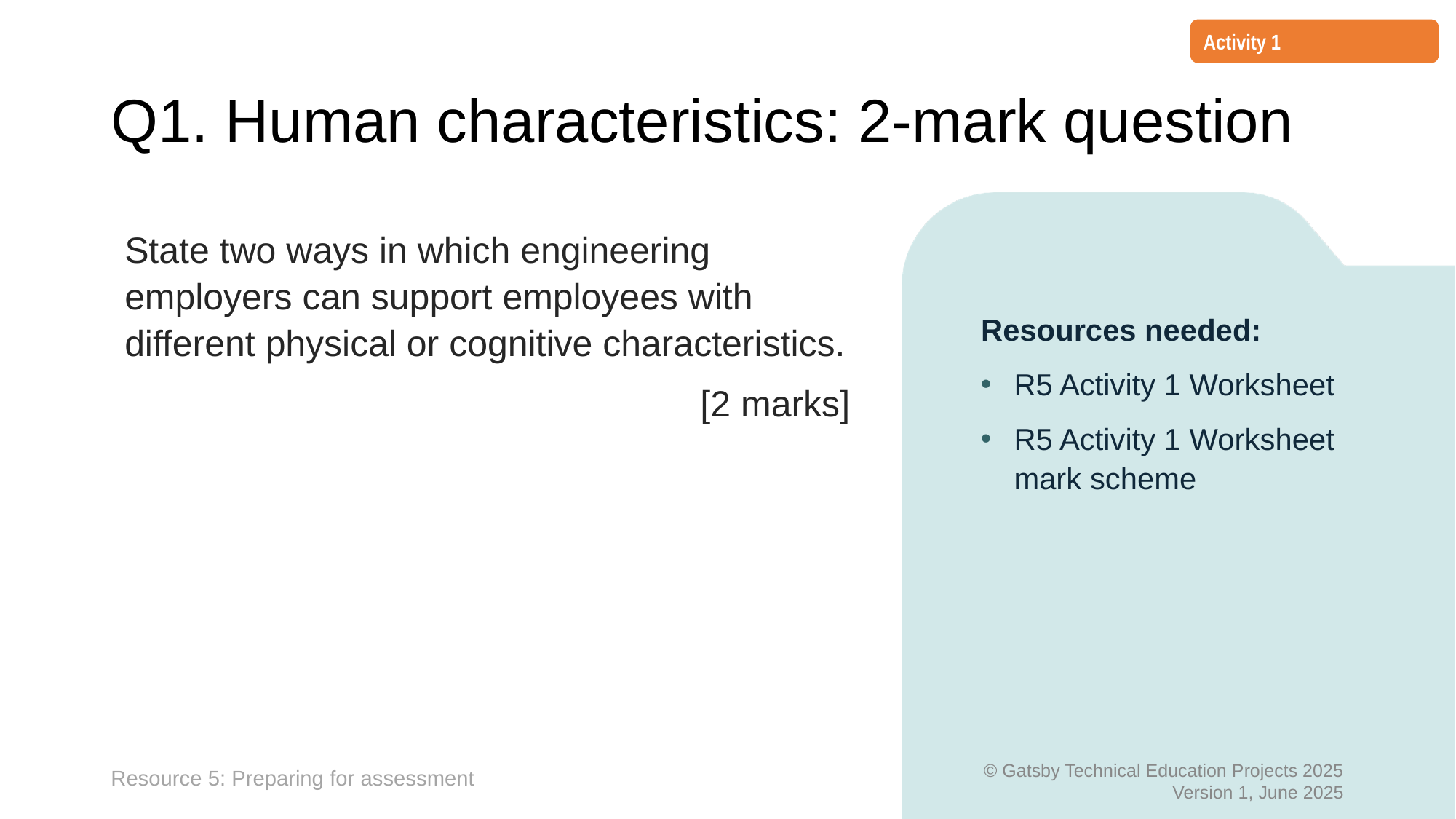

Activity 1
# Q1. Human characteristics: 2-mark question
State two ways in which engineering employers can support employees with different physical or cognitive characteristics.
[2 marks]

Resources needed:
R5 Activity 1 Worksheet
R5 Activity 1 Worksheet mark scheme
Resource 5: Preparing for assessment